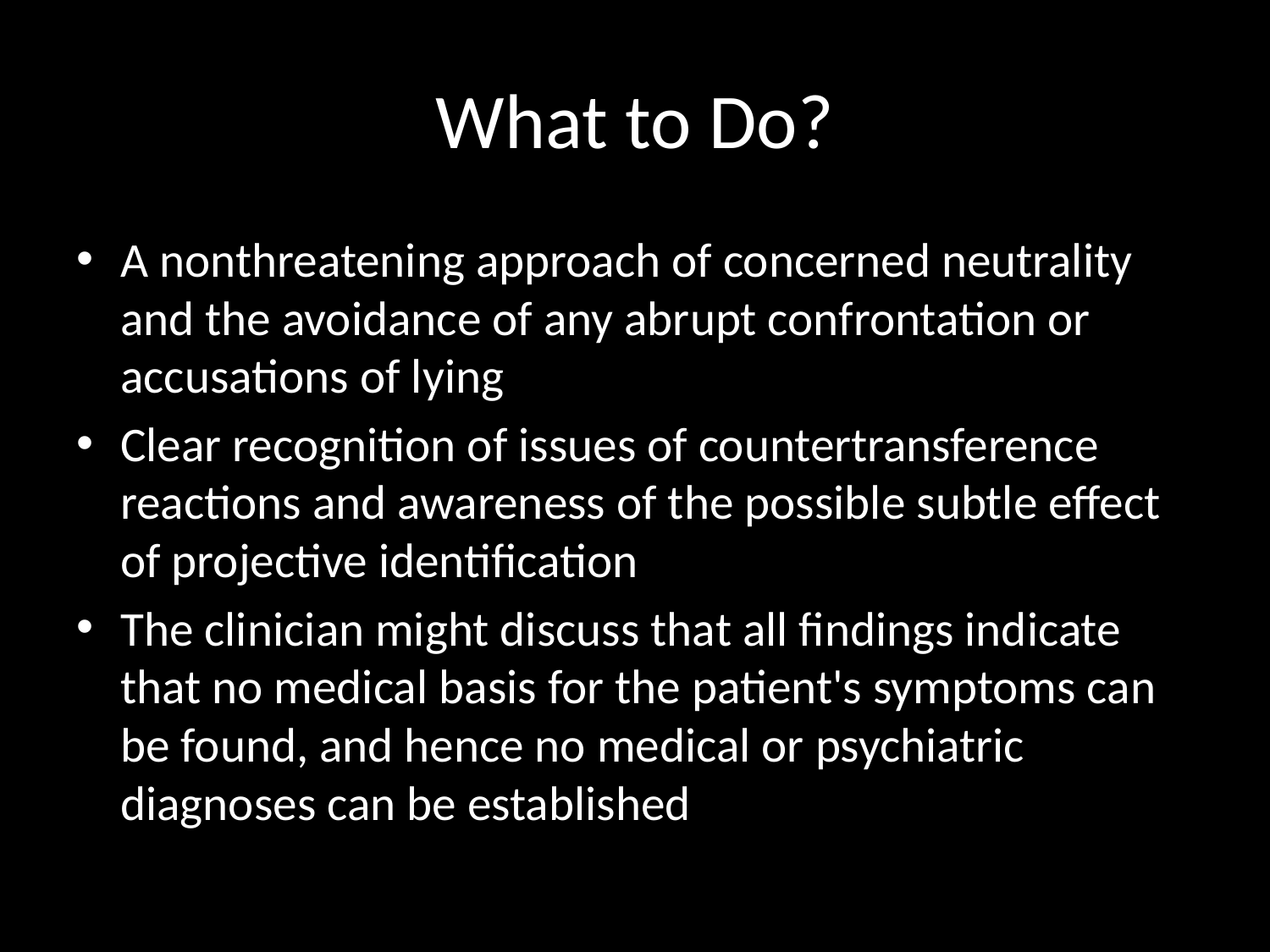

# What to Do?
A nonthreatening approach of concerned neutrality and the avoidance of any abrupt confrontation or accusations of lying
Clear recognition of issues of countertransference reactions and awareness of the possible subtle effect of projective identification
The clinician might discuss that all findings indicate that no medical basis for the patient's symptoms can be found, and hence no medical or psychiatric diagnoses can be established